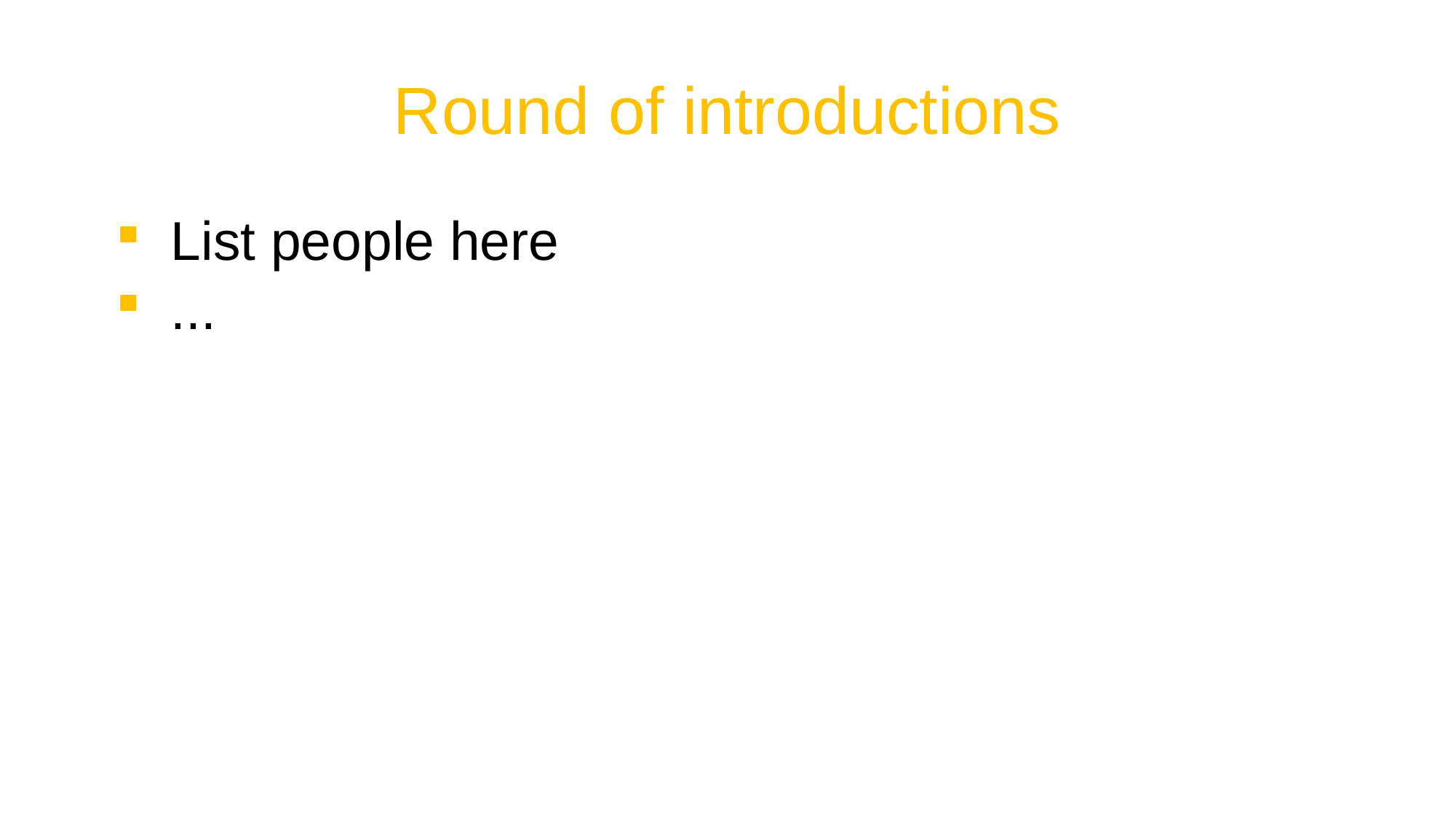

Round of introductions
List people here
...